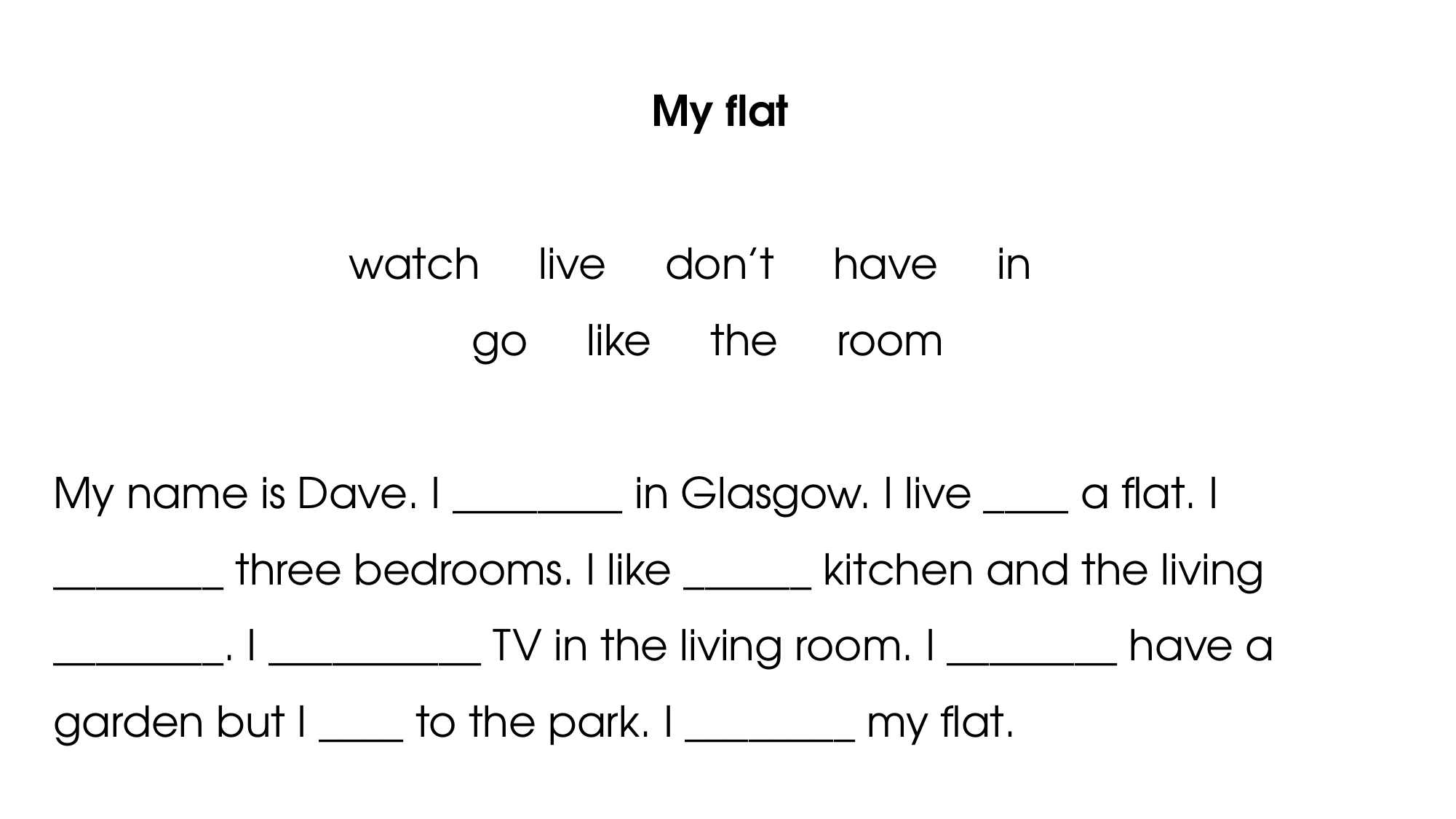

My flat

watch     live     don’t     have     in
go     like     the     room

My name is Dave. I ________ in Glasgow. I live ____ a flat. I ________ three bedrooms. I like ______ kitchen and the living ________. I __________ TV in the living room. I ________ have a garden but I ____ to the park. I ________ my flat.